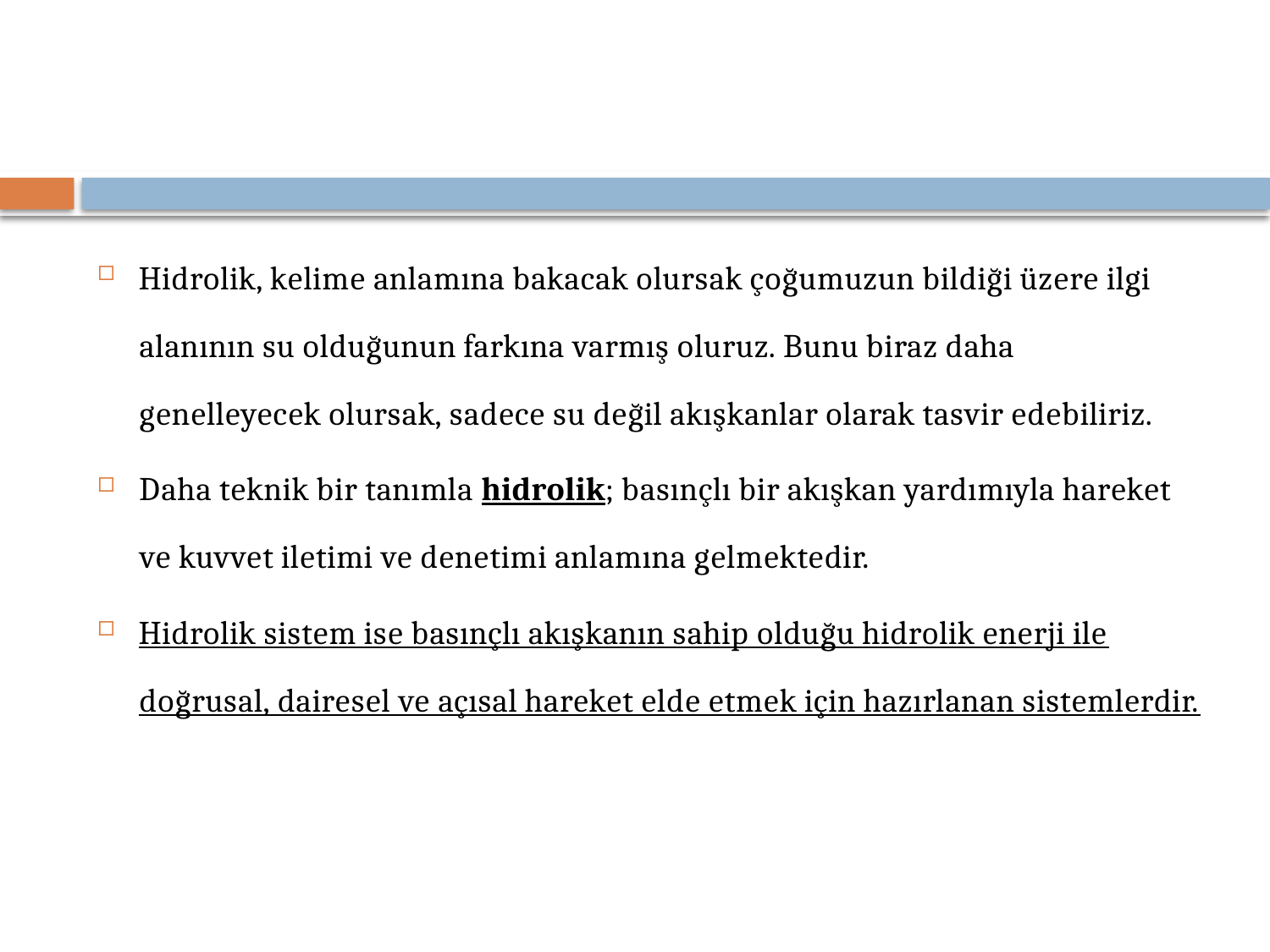

#
Hidrolik, kelime anlamına bakacak olursak çoğumuzun bildiği üzere ilgi alanının su olduğunun farkına varmış oluruz. Bunu biraz daha genelleyecek olursak, sadece su değil akışkanlar olarak tasvir edebiliriz.
Daha teknik bir tanımla hidrolik; basınçlı bir akışkan yardımıyla hareket ve kuvvet iletimi ve denetimi anlamına gelmektedir.
Hidrolik sistem ise basınçlı akışkanın sahip olduğu hidrolik enerji ile doğrusal, dairesel ve açısal hareket elde etmek için hazırlanan sistemlerdir.